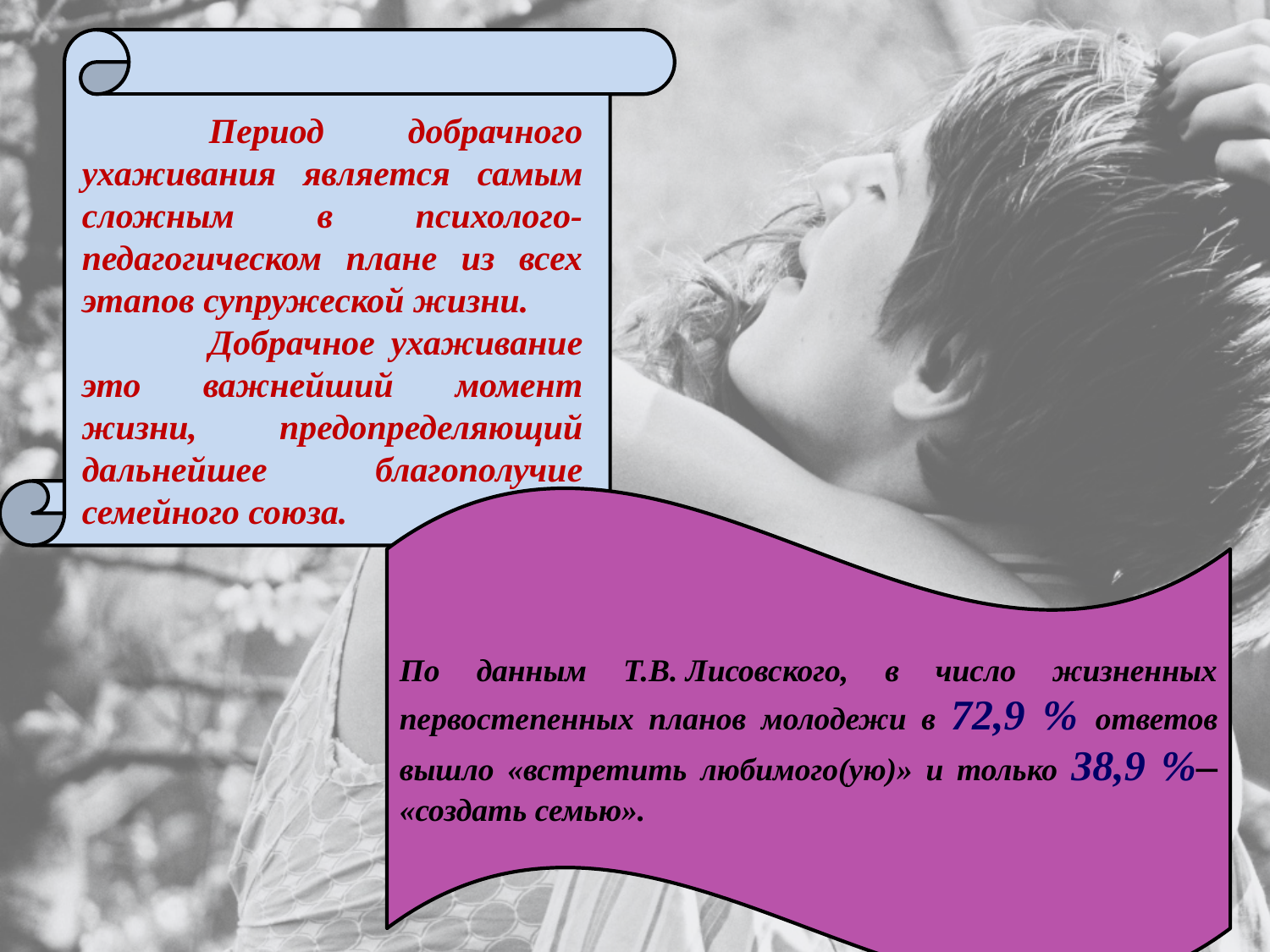

Период добрачного ухаживания является самым сложным в психолого-педагогическом плане из всех этапов супружеской жизни.
	Добрачное ухаживание это важнейший момент жизни, предопределяющий дальнейшее благополучие семейного союза.
По данным Т.В. Лисовского, в число жизненных первостепенных планов молодежи в 72,9 % ответов вышло «встретить любимого(ую)» и только 38,9 %– «создать семью».